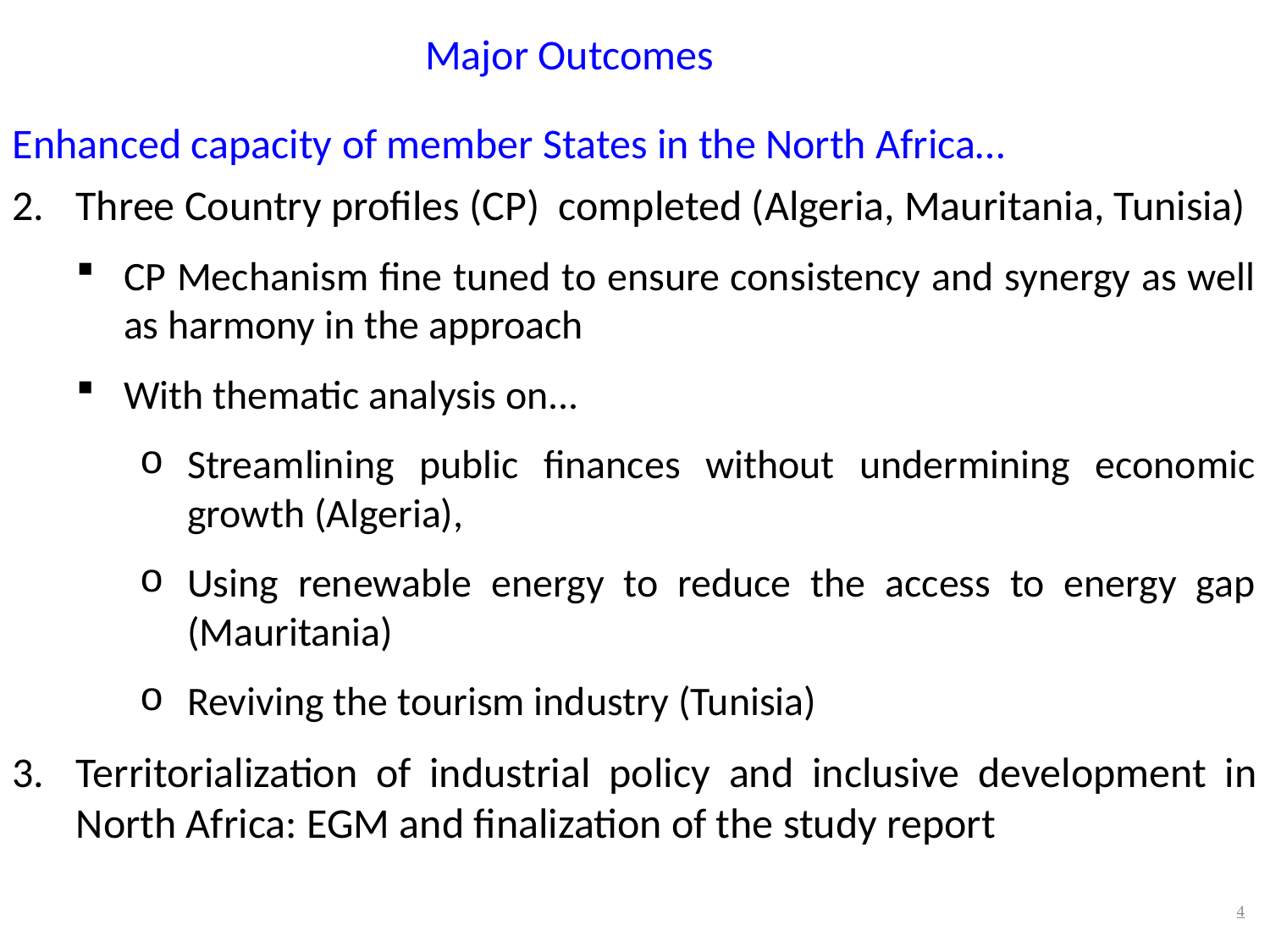

Major Outcomes
Enhanced capacity of member States in the North Africa…
Three Country profiles (CP)  completed (Algeria, Mauritania, Tunisia)
CP Mechanism fine tuned to ensure consistency and synergy as well as harmony in the approach
With thematic analysis on...
Streamlining public finances without undermining economic growth (Algeria),
Using renewable energy to reduce the access to energy gap (Mauritania)
Reviving the tourism industry (Tunisia)
Territorialization of industrial policy and inclusive development in North Africa: EGM and finalization of the study report
4